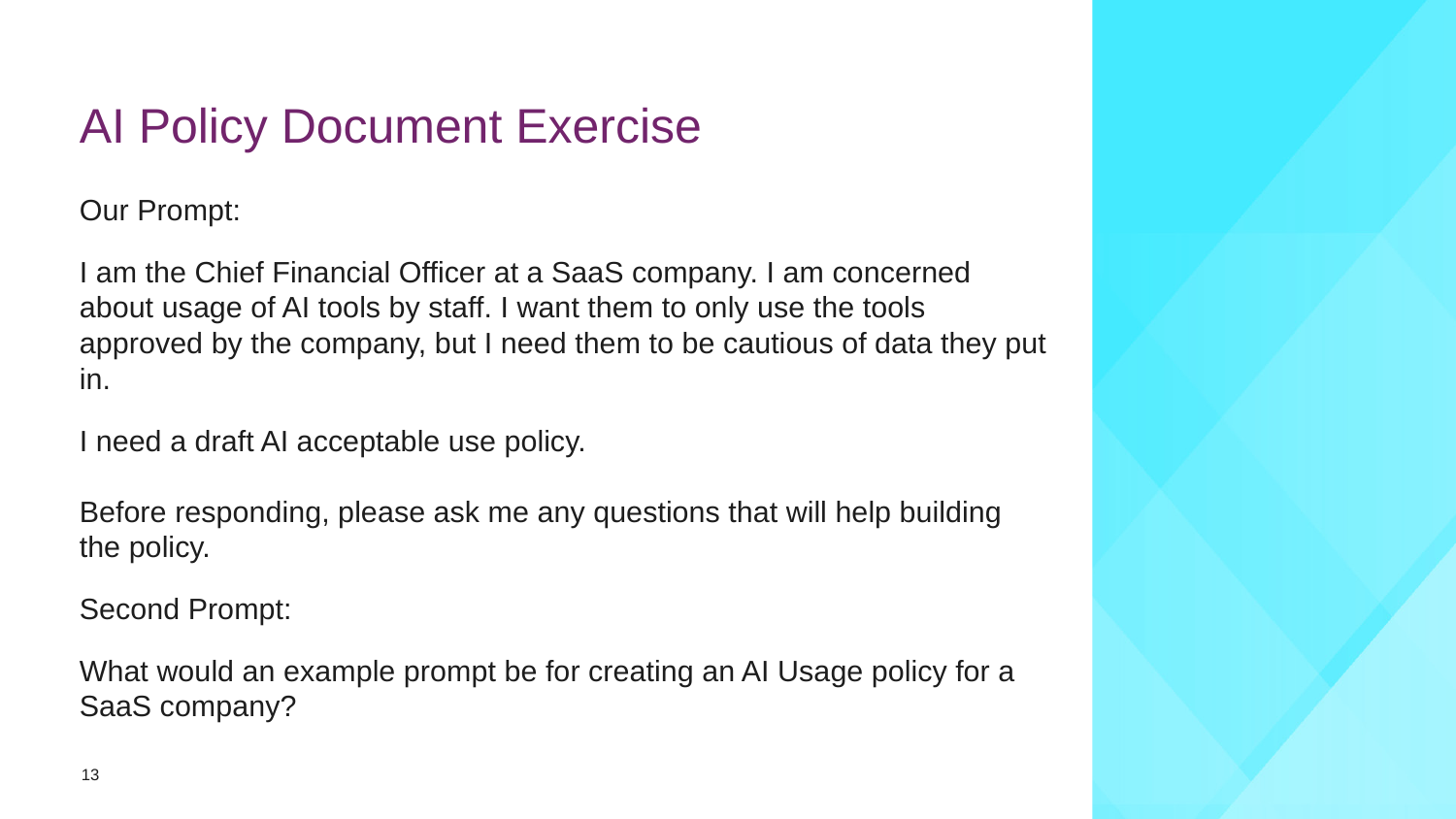

# AI Policy Document Exercise
Our Prompt:
I am the Chief Financial Officer at a SaaS company. I am concerned about usage of AI tools by staff. I want them to only use the tools approved by the company, but I need them to be cautious of data they put in.
I need a draft AI acceptable use policy.
Before responding, please ask me any questions that will help building the policy.
Second Prompt:
What would an example prompt be for creating an AI Usage policy for a SaaS company?

13